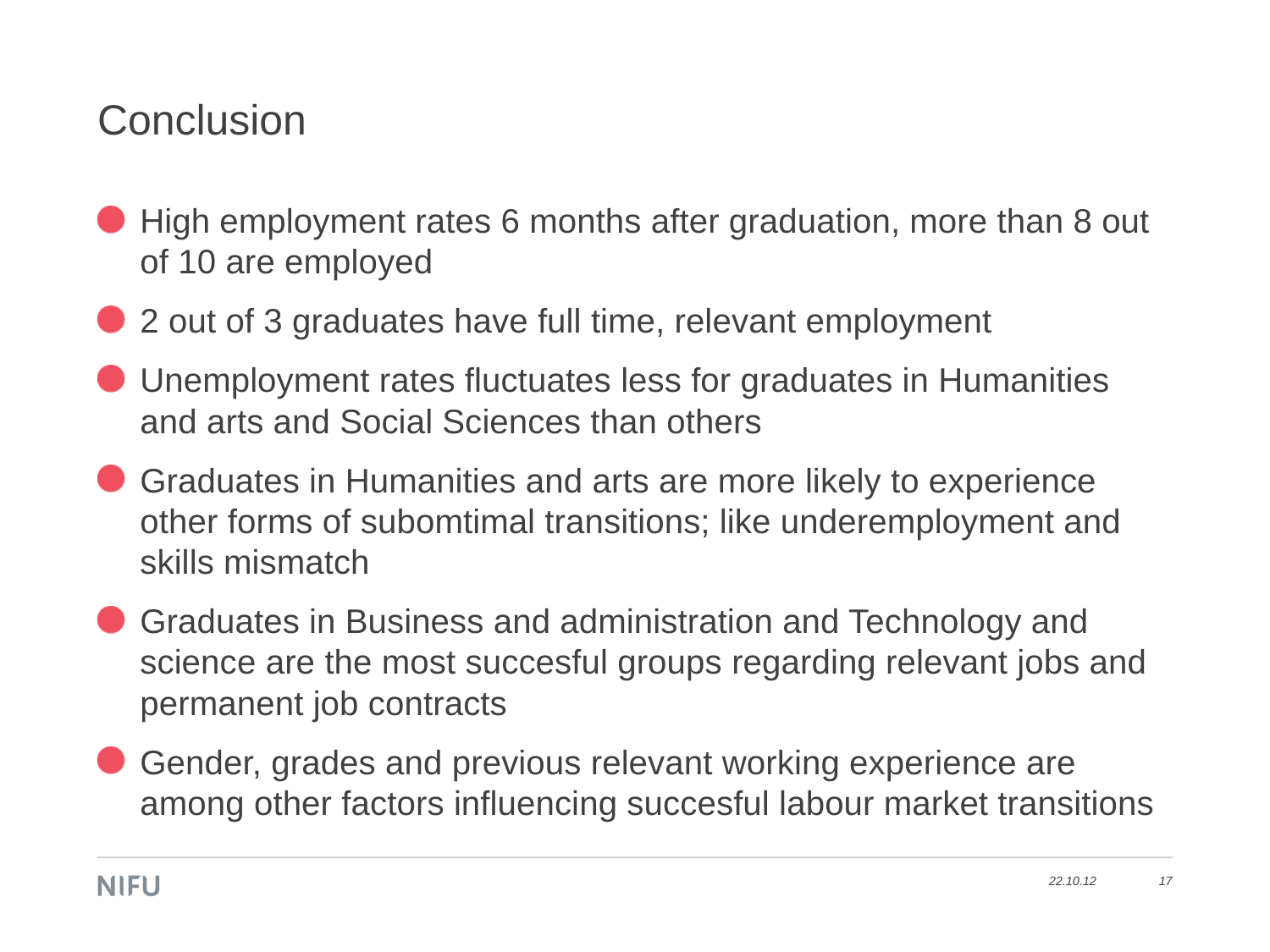

# Conclusion
High employment rates 6 months after graduation, more than 8 out of 10 are employed
2 out of 3 graduates have full time, relevant employment
Unemployment rates fluctuates less for graduates in Humanities and arts and Social Sciences than others
Graduates in Humanities and arts are more likely to experience other forms of subomtimal transitions; like underemployment and skills mismatch
Graduates in Business and administration and Technology and science are the most succesful groups regarding relevant jobs and permanent job contracts
Gender, grades and previous relevant working experience are among other factors influencing succesful labour market transitions

22.10.12
17